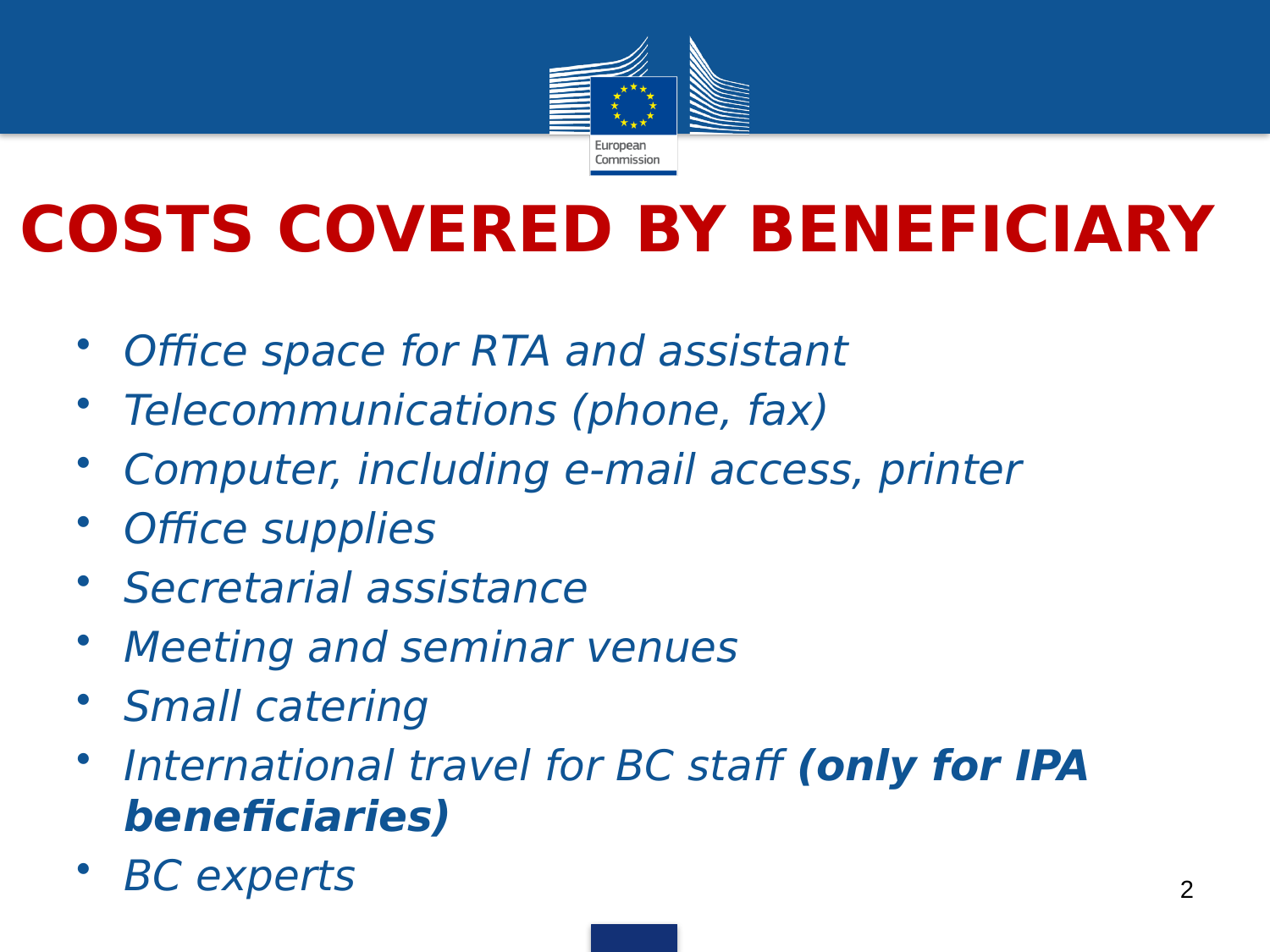

# COSTS COVERED BY BENEFICIARY
Office space for RTA and assistant
Telecommunications (phone, fax)
Computer, including e-mail access, printer
Office supplies
Secretarial assistance
Meeting and seminar venues
Small catering
International travel for BC staff (only for IPA beneficiaries)
BC experts
2